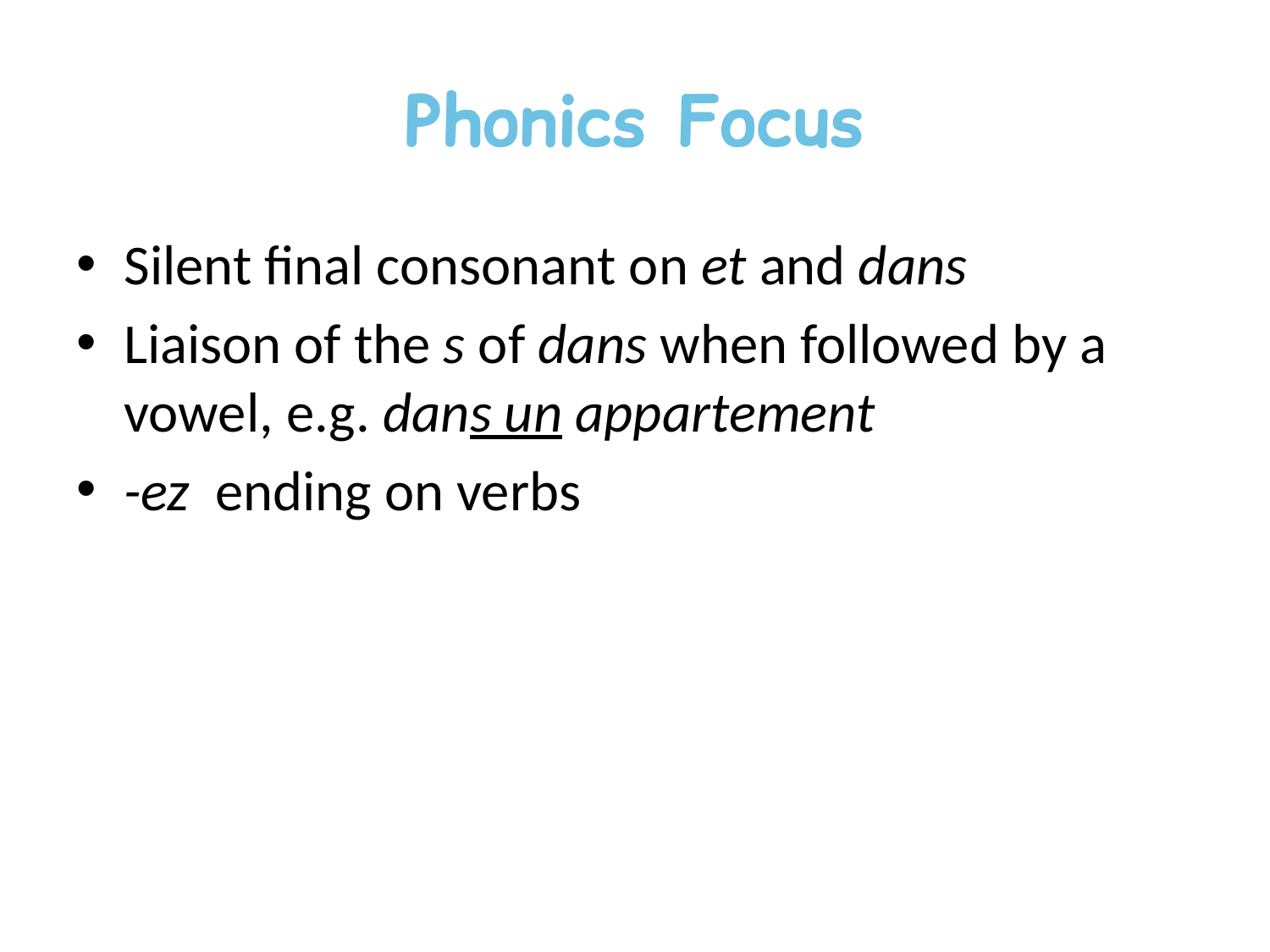

# Phonics Focus
Silent final consonant on et and dans
Liaison of the s of dans when followed by a vowel, e.g. dans un appartement
-ez  ending on verbs